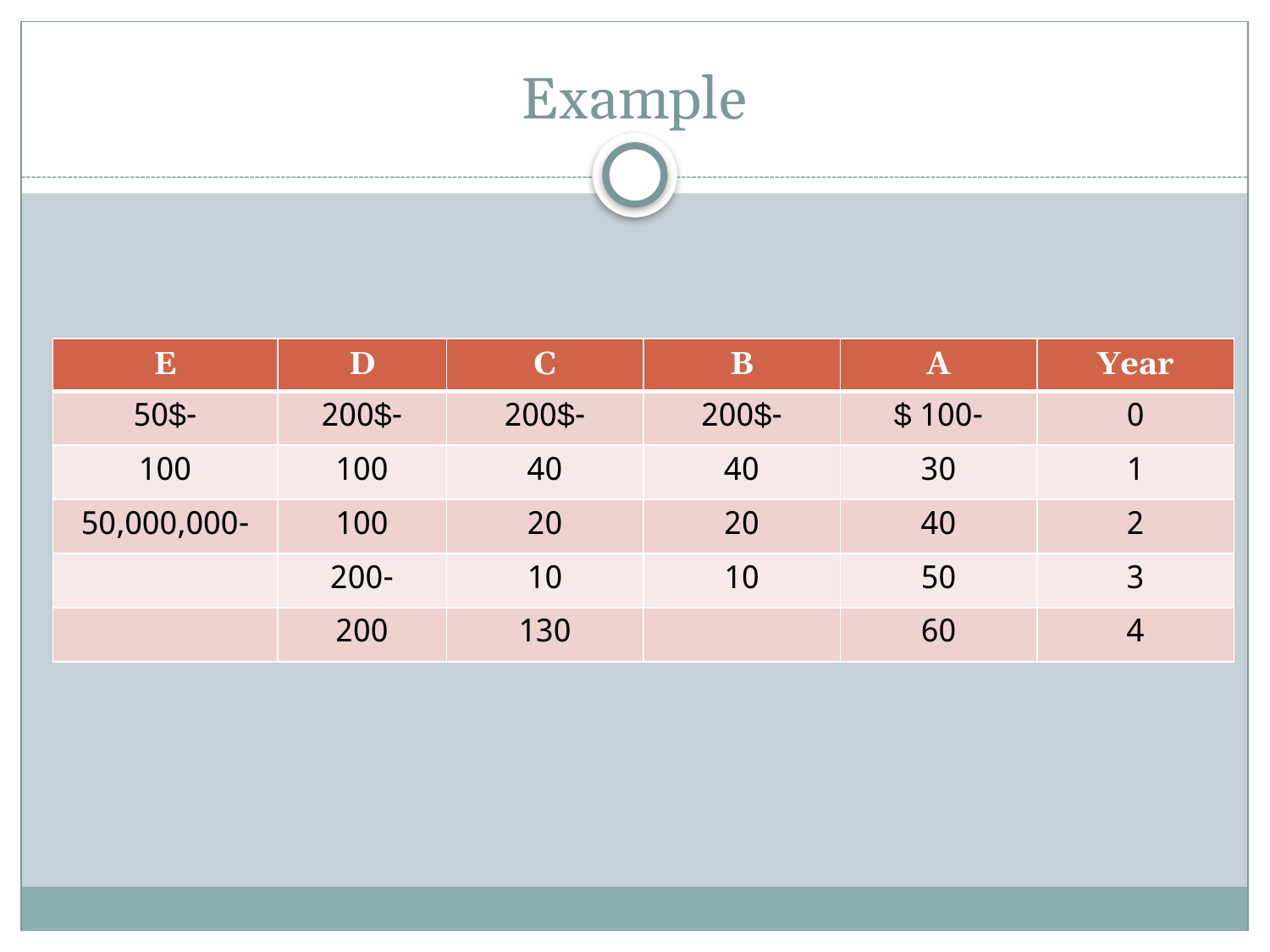

# Example
| E | D | C | B | A | Year |
| --- | --- | --- | --- | --- | --- |
| -50$ | -200$ | -200$ | -200$ | -100 $ | 0 |
| 100 | 100 | 40 | 40 | 30 | 1 |
| -50,000,000 | 100 | 20 | 20 | 40 | 2 |
|  | -200 | 10 | 10 | 50 | 3 |
|  | 200 | 130 |  | 60 | 4 |